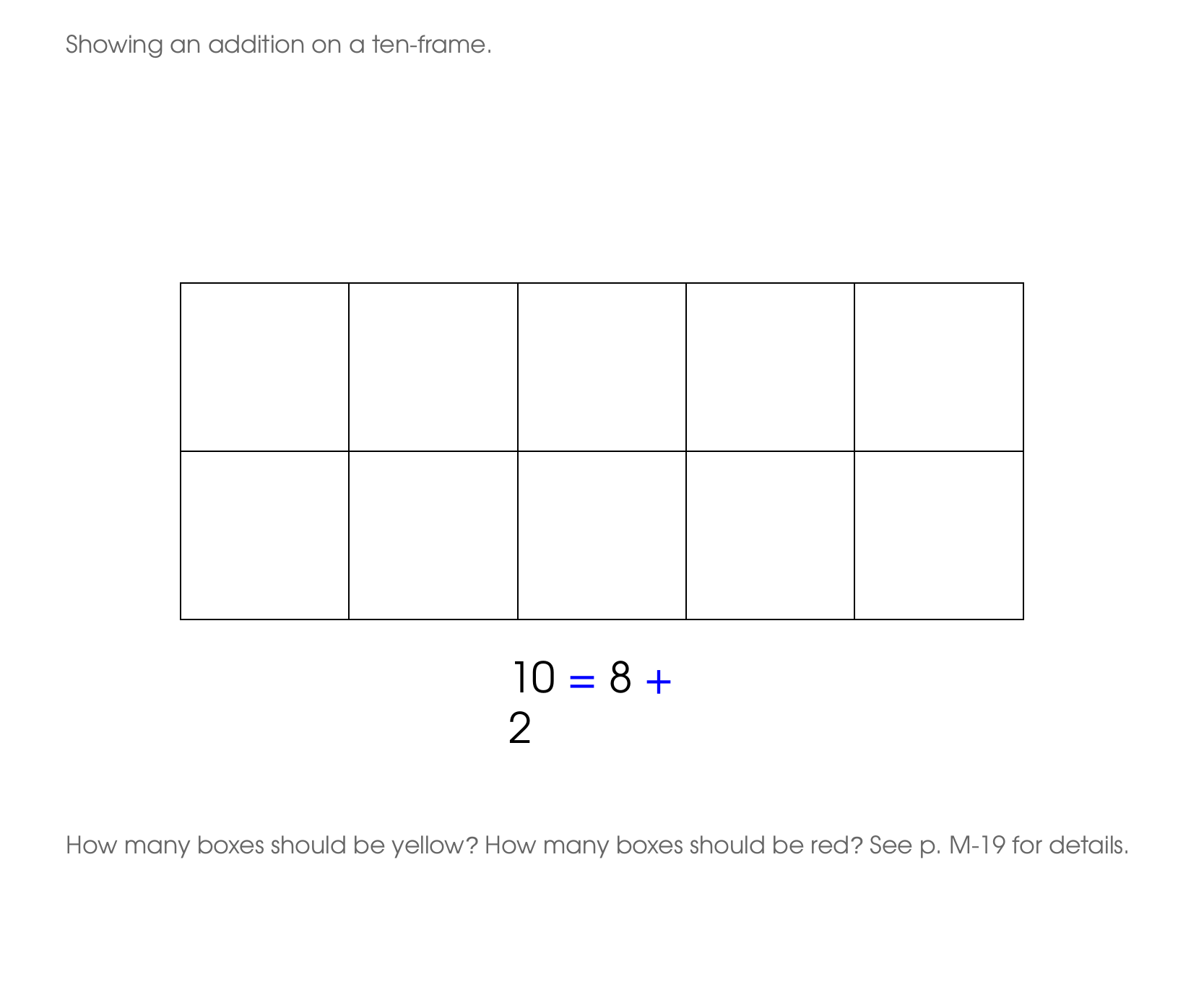

Showing an addition on a ten-frame.
|  |  |  |  |  |
| --- | --- | --- | --- | --- |
|  |  |  |  |  |
10 = 8 + 2
How many boxes should be yellow? How many boxes should be red? See p. M-19 for details.